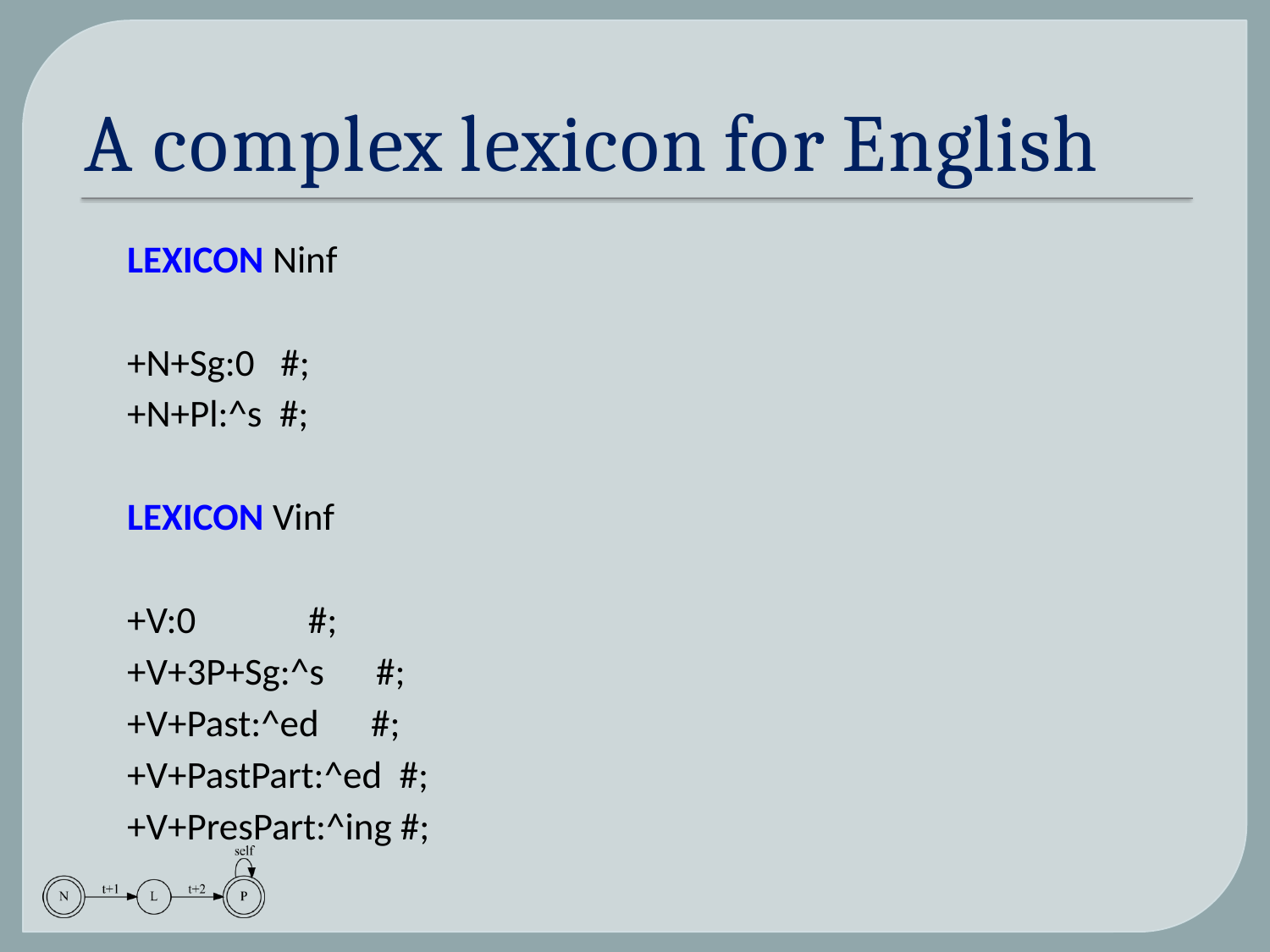

# A complex lexicon for English
LEXICON Ninf

+N+Sg:0   #;
+N+Pl:^s  #;

LEXICON Vinf

+V:0             #;
+V+3P+Sg:^s      #;
+V+Past:^ed      #;
+V+PastPart:^ed  #;
+V+PresPart:^ing #;